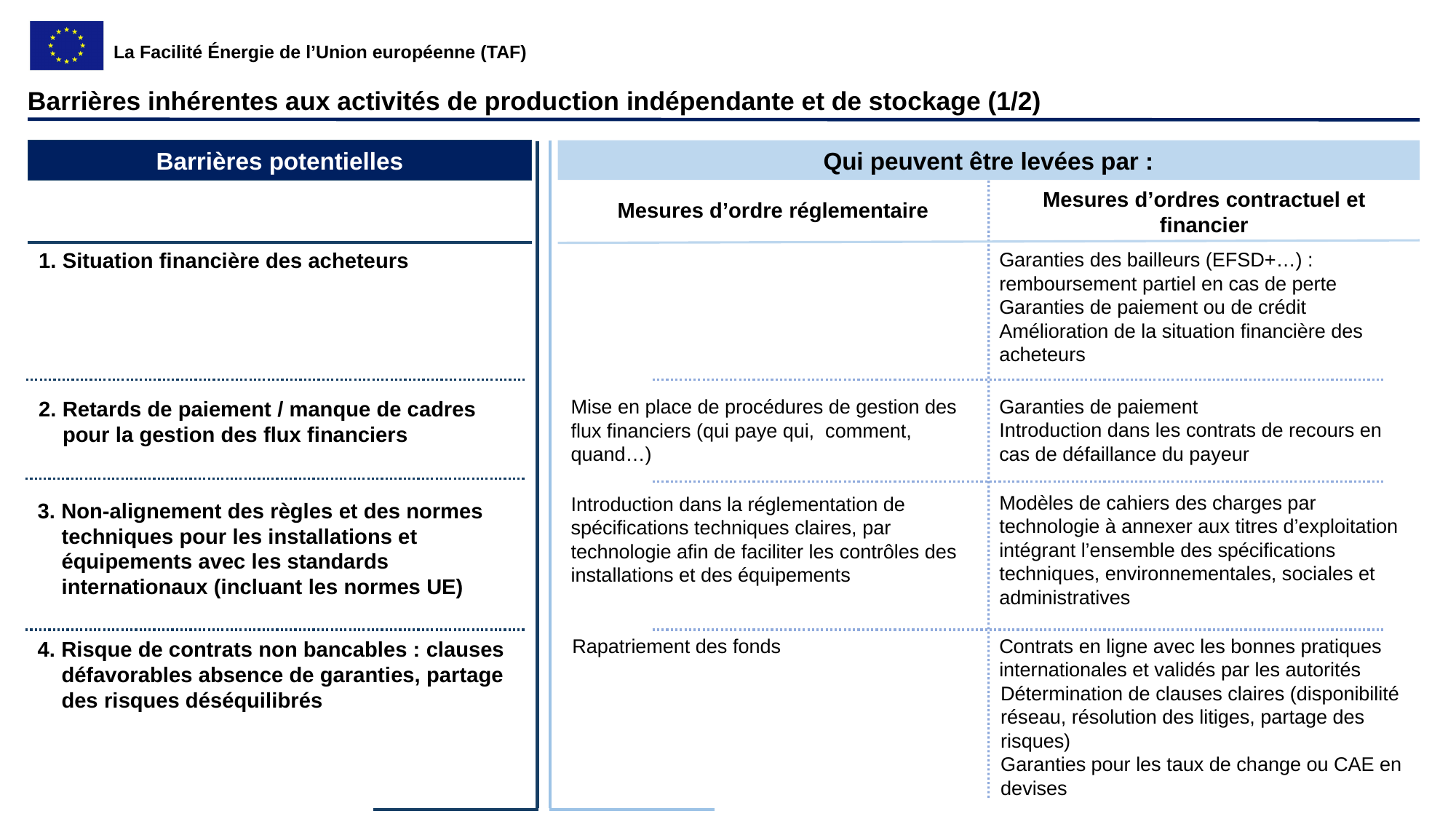

Barrières inhérentes aux activités de production indépendante et de stockage (1/2)
Barrières potentielles
Qui peuvent être levées par :
Mesures d’ordres contractuel et financier
Mesures d’ordre réglementaire
1. Situation financière des acheteurs
Garanties des bailleurs (EFSD+…) : remboursement partiel en cas de perte Garanties de paiement ou de crédit Amélioration de la situation financière des acheteurs
Garanties de paiement
Introduction dans les contrats de recours en cas de défaillance du payeur
Mise en place de procédures de gestion des flux financiers (qui paye qui,  comment, quand…)

2. Retards de paiement / manque de cadres
    pour la gestion des flux financiers

Modèles de cahiers des charges par technologie à annexer aux titres d’exploitation intégrant l’ensemble des spécifications techniques, environnementales, sociales et administratives
Introduction dans la réglementation de spécifications techniques claires, par technologie afin de faciliter les contrôles des installations et des équipements
3. Non-alignement des règles et des normes
    techniques pour les installations et
    équipements avec les standards
    internationaux (incluant les normes UE)

Rapatriement des fonds
Contrats en ligne avec les bonnes pratiques internationales et validés par les autorités
Détermination de clauses claires (disponibilité réseau, résolution des litiges, partage des risques)
Garanties pour les taux de change ou CAE en devises
4. Risque de contrats non bancables : clauses
    défavorables absence de garanties, partage
    des risques déséquilibrés